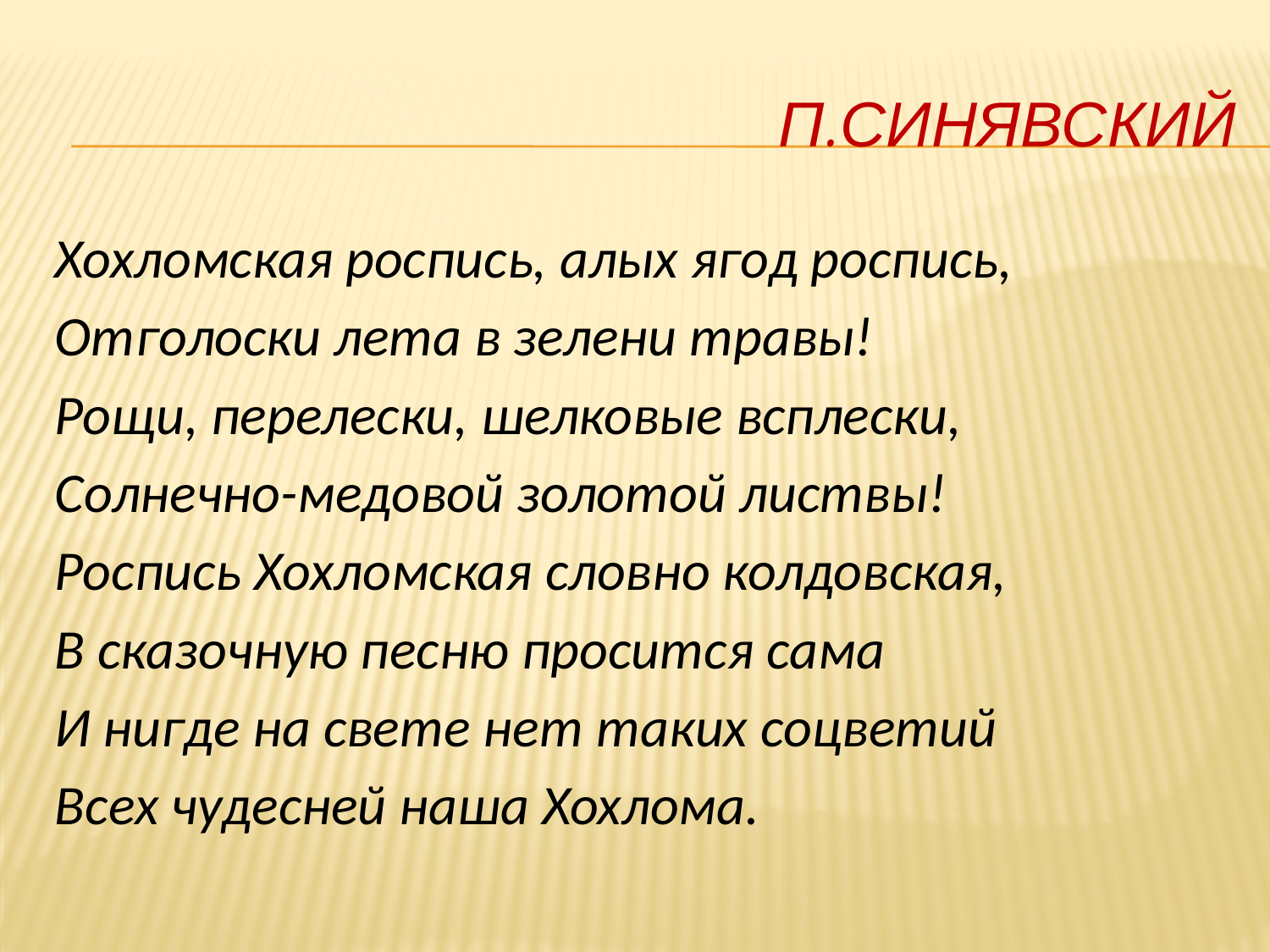

# П.Синявский
Хохломская роспись, алых ягод роспись,
Отголоски лета в зелени травы!
Рощи, перелески, шелковые всплески,
Солнечно-медовой золотой листвы!
Роспись Хохломская словно колдовская,
В сказочную песню просится сама
И нигде на свете нет таких соцветий
Всех чудесней наша Хохлома.